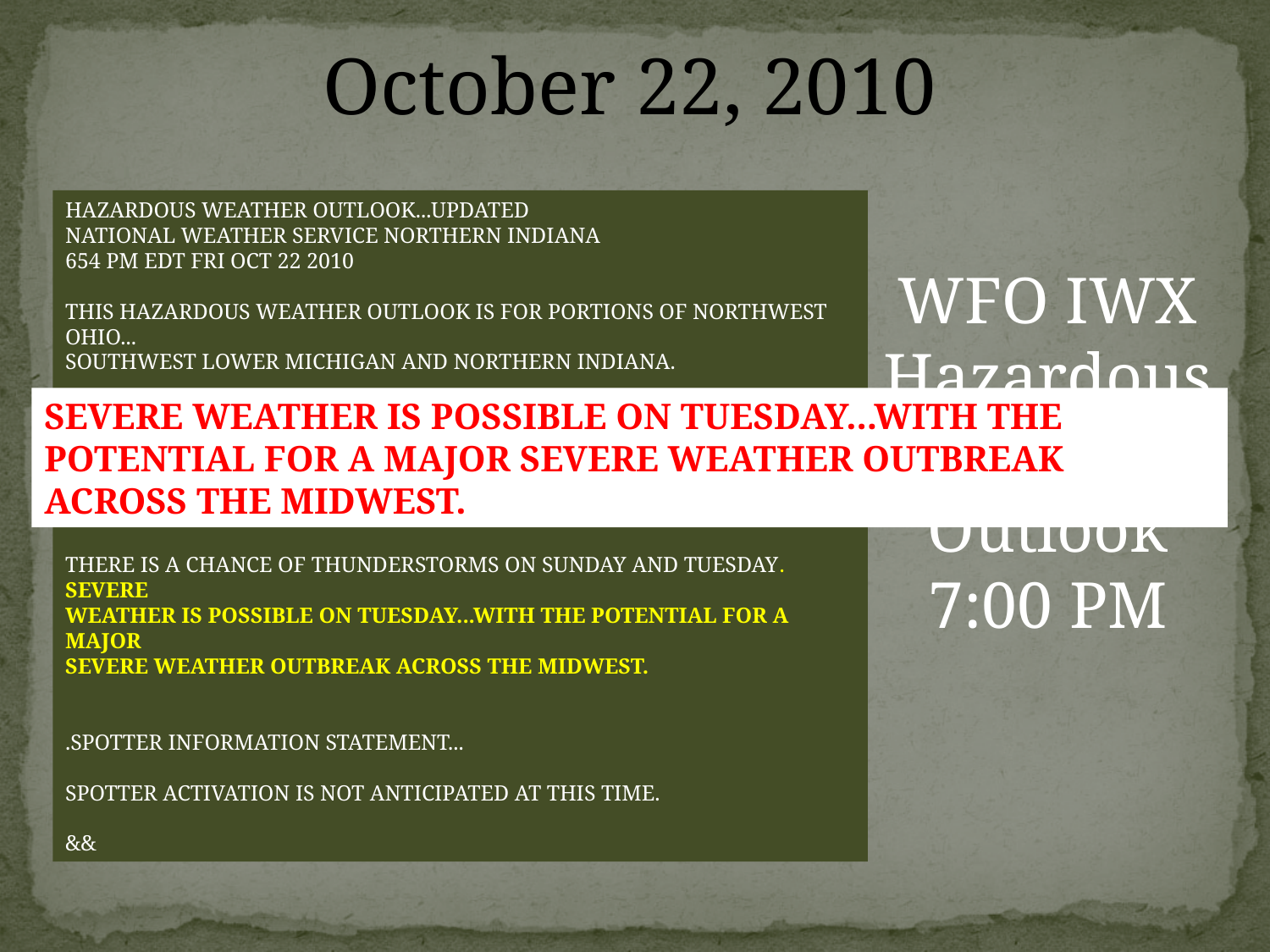

October 22, 2010
HAZARDOUS WEATHER OUTLOOK...UPDATED
NATIONAL WEATHER SERVICE NORTHERN INDIANA
654 PM EDT FRI OCT 22 2010

THIS HAZARDOUS WEATHER OUTLOOK IS FOR PORTIONS OF NORTHWEST OHIO...
SOUTHWEST LOWER MICHIGAN AND NORTHERN INDIANA.

.DAY ONE...TONIGHT

NO HAZARDOUS WEATHER IS EXPECTED AT THIS TIME.

.DAYS TWO THROUGH SEVEN...SATURDAY THROUGH THURSDAY

THERE IS A CHANCE OF THUNDERSTORMS ON SUNDAY AND TUESDAY. SEVERE
WEATHER IS POSSIBLE ON TUESDAY...WITH THE POTENTIAL FOR A MAJOR
SEVERE WEATHER OUTBREAK ACROSS THE MIDWEST.

.SPOTTER INFORMATION STATEMENT...

SPOTTER ACTIVATION IS NOT ANTICIPATED AT THIS TIME.

&&
WFO IWX
Hazardous Weather Outlook
7:00 PM
SEVERE WEATHER IS POSSIBLE ON TUESDAY...WITH THE POTENTIAL FOR A MAJOR SEVERE WEATHER OUTBREAK ACROSS THE MIDWEST.